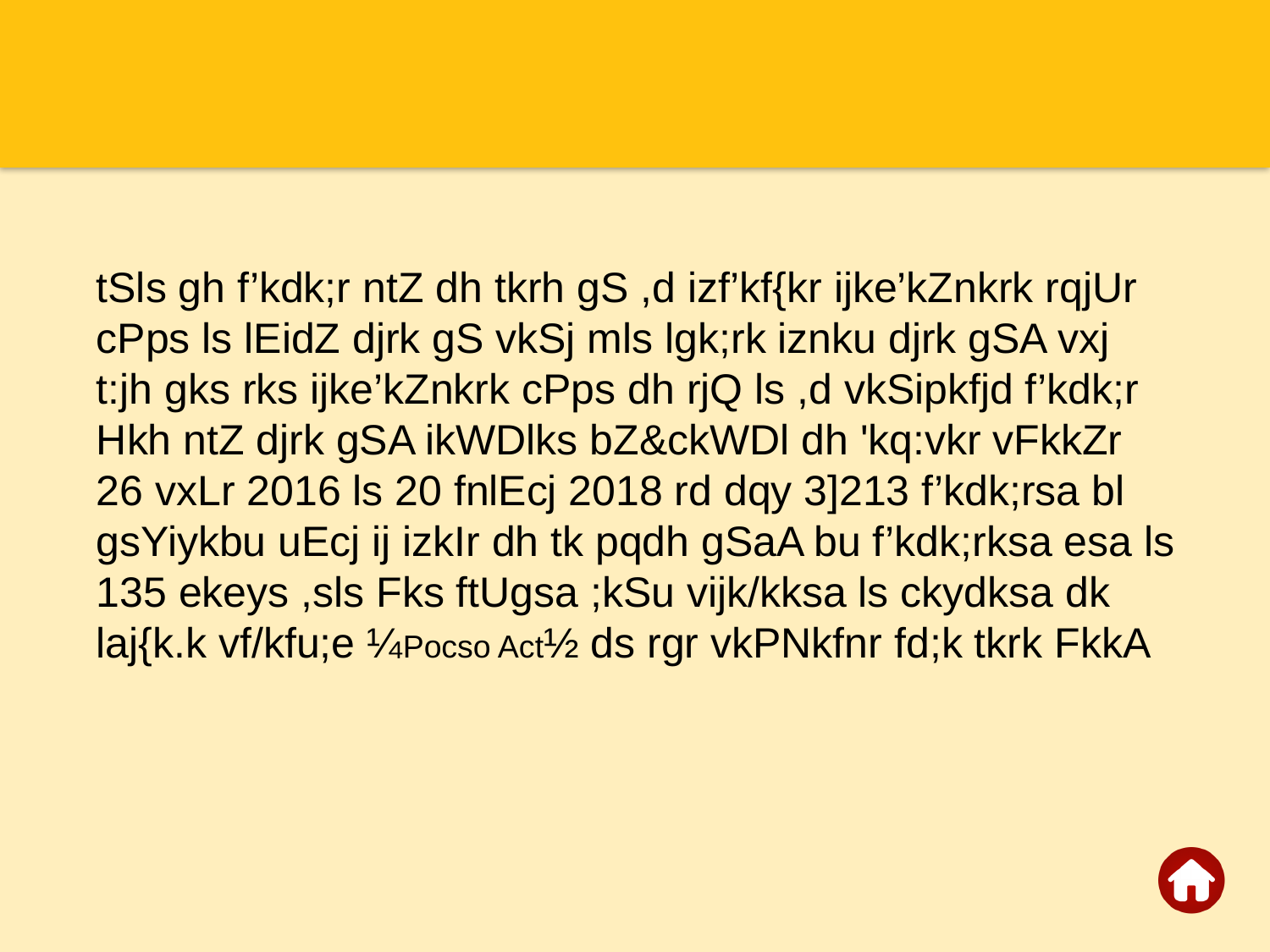

tSls gh f’kdk;r ntZ dh tkrh gS ,d izf’kf{kr ijke’kZnkrk rqjUr cPps ls lEidZ djrk gS vkSj mls lgk;rk iznku djrk gSA vxj t:jh gks rks ijke’kZnkrk cPps dh rjQ ls ,d vkSipkfjd f’kdk;r Hkh ntZ djrk gSA ikWDlks bZ&ckWDl dh 'kq:vkr vFkkZr 26 vxLr 2016 ls 20 fnlEcj 2018 rd dqy 3]213 f’kdk;rsa bl gsYiykbu uEcj ij izkIr dh tk pqdh gSaA bu f’kdk;rksa esa ls 135 ekeys ,sls Fks ftUgsa ;kSu vijk/kksa ls ckydksa dk laj{k.k vf/kfu;e ¼Pocso Act½ ds rgr vkPNkfnr fd;k tkrk FkkA